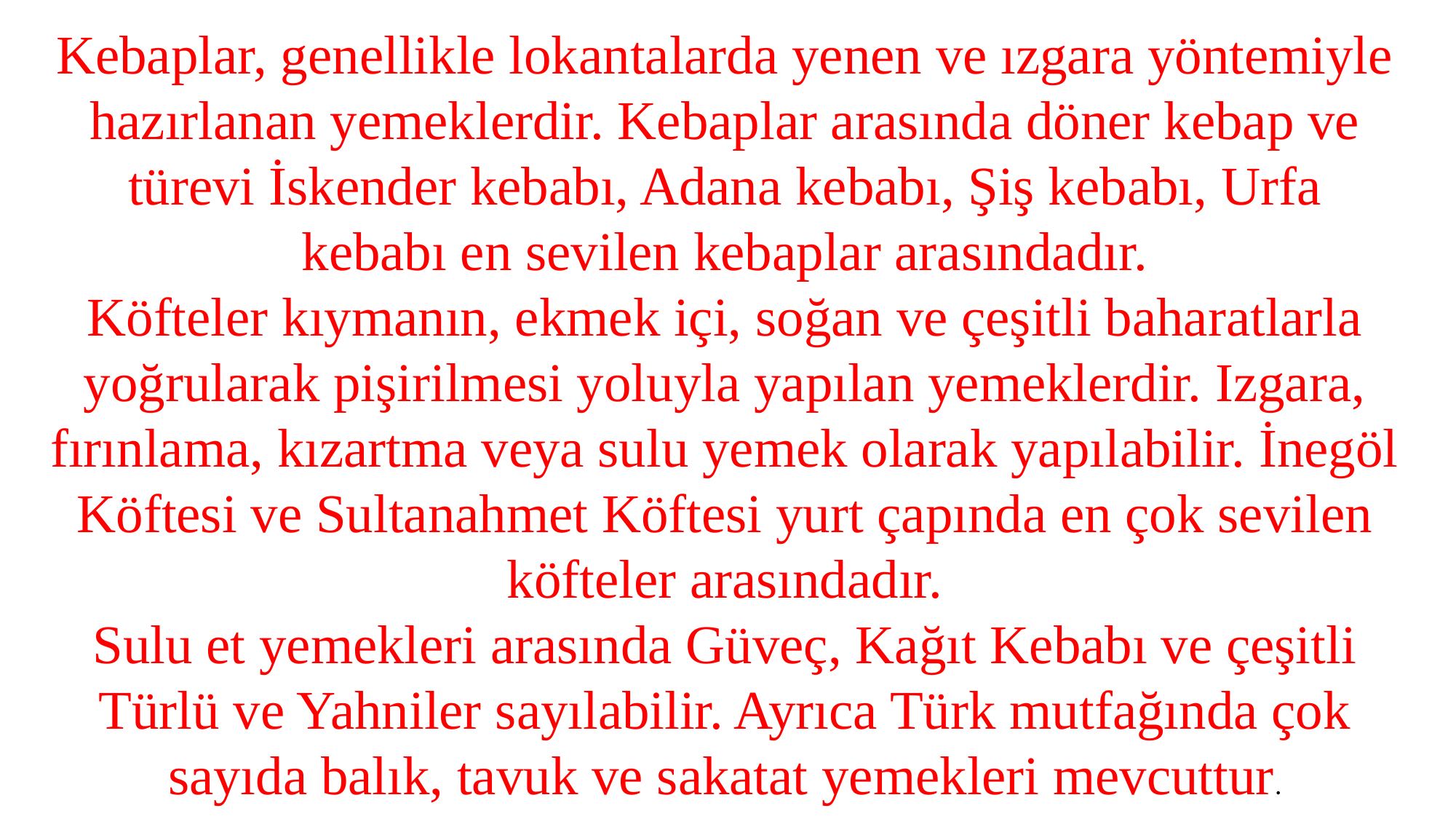

Kebaplar, genellikle lokantalarda yenen ve ızgara yöntemiyle hazırlanan yemeklerdir. Kebaplar arasında döner kebap ve türevi İskender kebabı, Adana kebabı, Şiş kebabı, Urfa kebabı en sevilen kebaplar arasındadır.
Köfteler kıymanın, ekmek içi, soğan ve çeşitli baharatlarla yoğrularak pişirilmesi yoluyla yapılan yemeklerdir. Izgara, fırınlama, kızartma veya sulu yemek olarak yapılabilir. İnegöl Köftesi ve Sultanahmet Köftesi yurt çapında en çok sevilen köfteler arasındadır.
Sulu et yemekleri arasında Güveç, Kağıt Kebabı ve çeşitli Türlü ve Yahniler sayılabilir. Ayrıca Türk mutfağında çok sayıda balık, tavuk ve sakatat yemekleri mevcuttur.